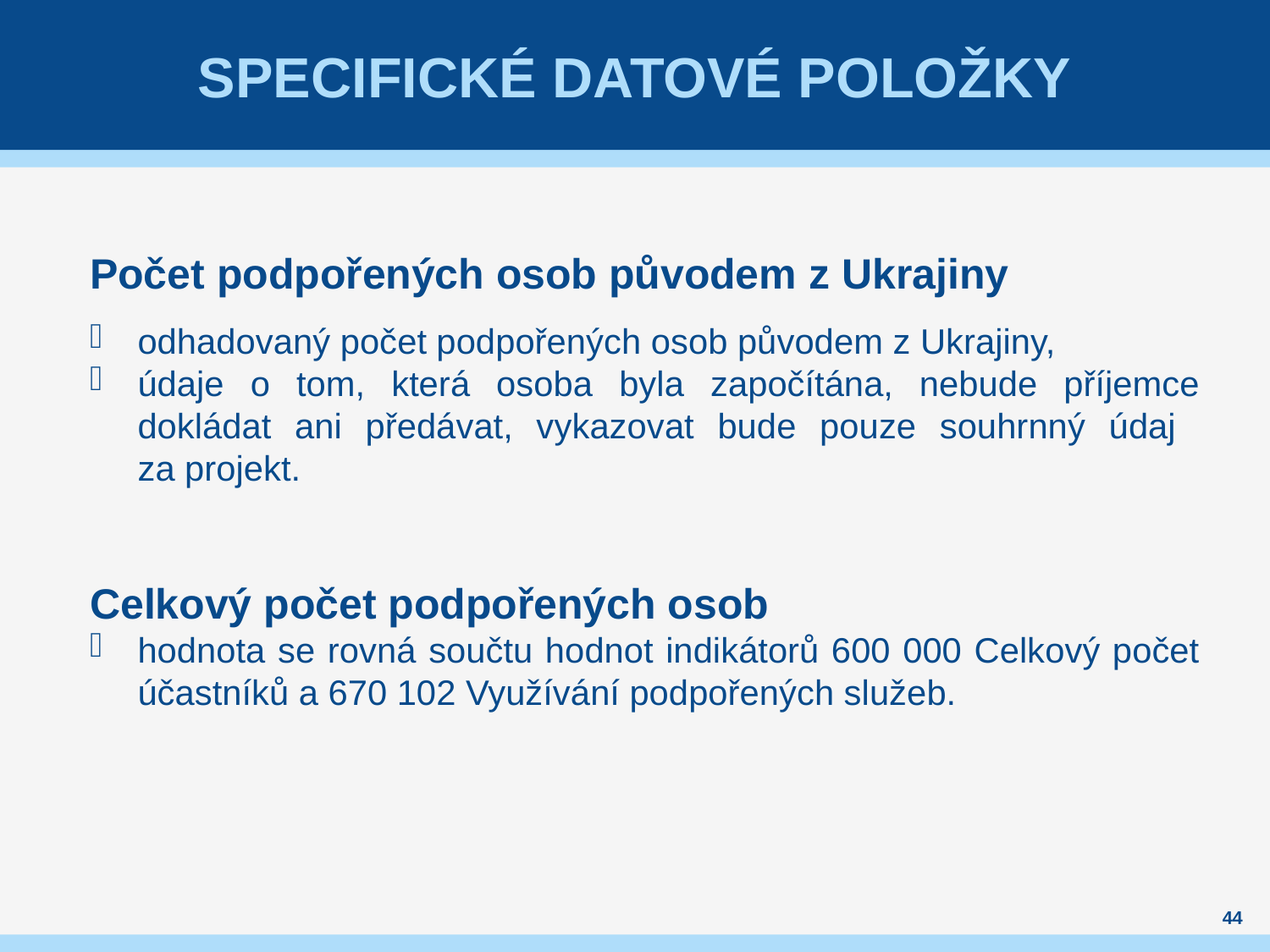

# Specifické datové položky
Počet podpořených osob původem z Ukrajiny
odhadovaný počet podpořených osob původem z Ukrajiny,
údaje o tom, která osoba byla započítána, nebude příjemce dokládat ani předávat, vykazovat bude pouze souhrnný údaj
za projekt.

Celkový počet podpořených osob
hodnota se rovná součtu hodnot indikátorů 600 000 Celkový počet účastníků a 670 102 Využívání podpořených služeb.
44